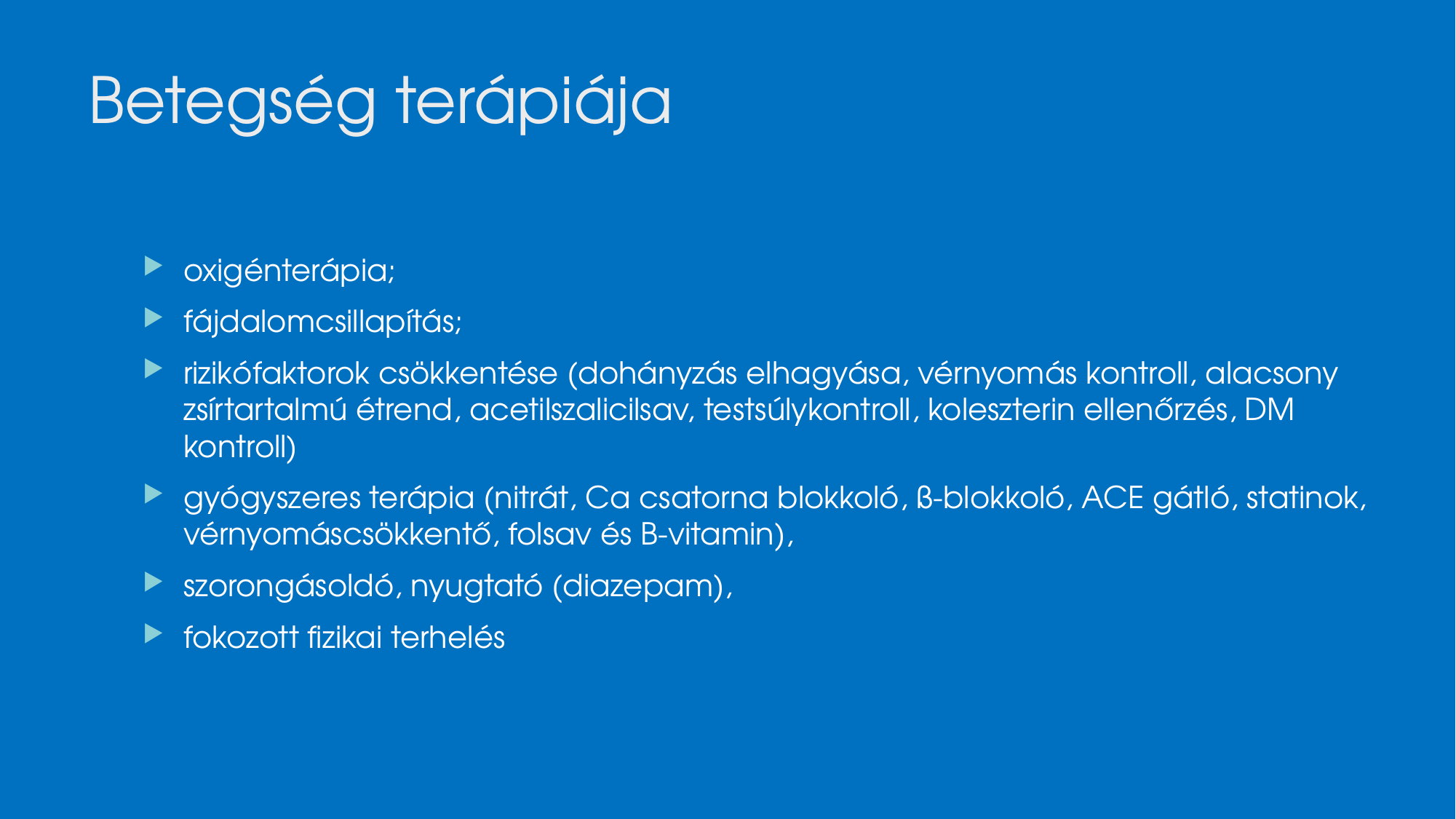

# Betegség terápiája
oxigénterápia;
fájdalomcsillapítás;
rizikófaktorok csökkentése (dohányzás elhagyása, vérnyomás kontroll, alacsony zsírtartalmú étrend, acetilszalicilsav, testsúlykontroll, koleszterin ellenőrzés, DM kontroll)
gyógyszeres terápia (nitrát, Ca csatorna blokkoló, ß-blokkoló, ACE gátló, statinok, vérnyomáscsökkentő, folsav és B-vitamin),
szorongásoldó, nyugtató (diazepam),
fokozott fizikai terhelés